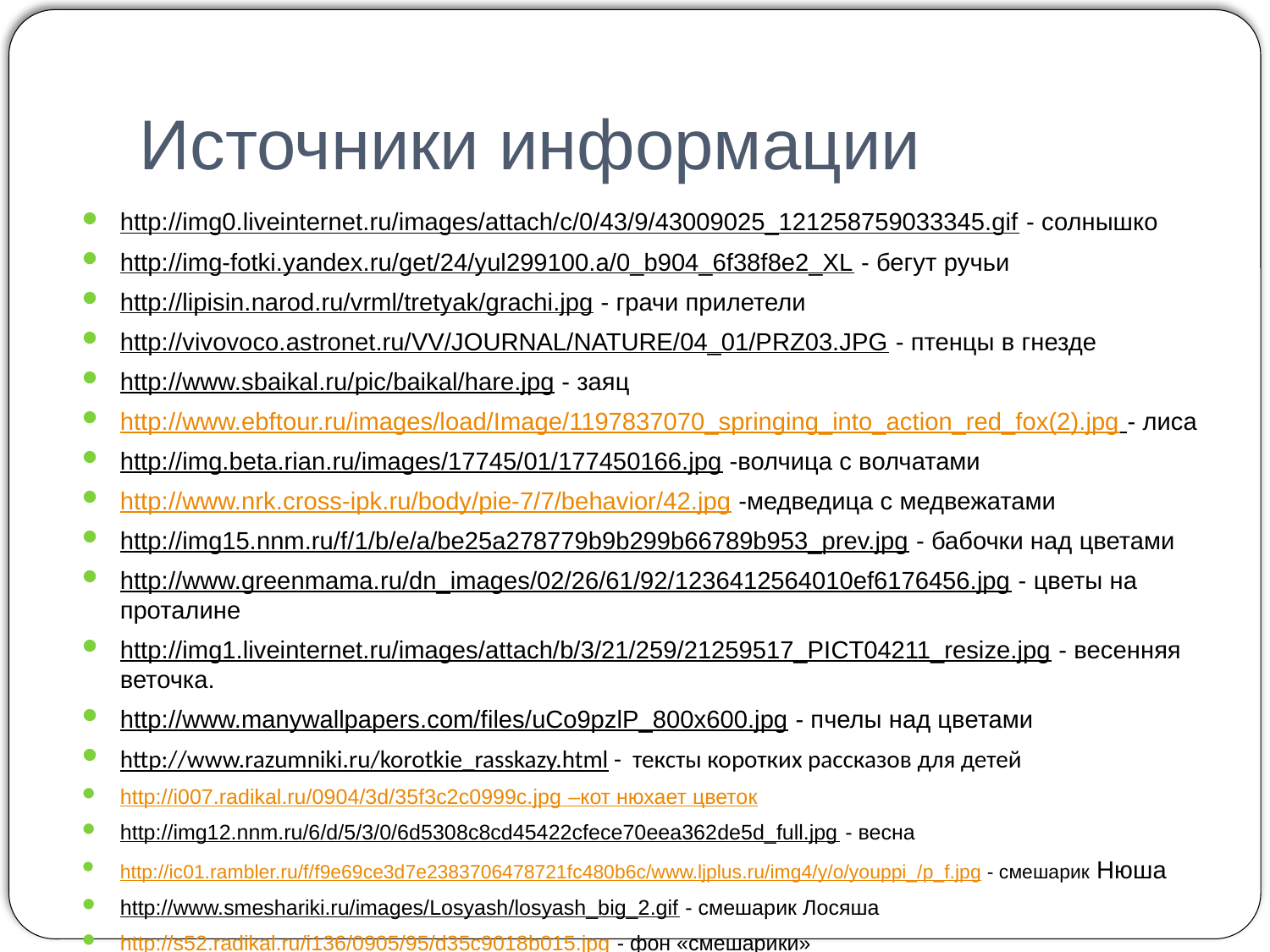

# Источники информации
http://img0.liveinternet.ru/images/attach/c/0/43/9/43009025_121258759033345.gif - солнышко
http://img-fotki.yandex.ru/get/24/yul299100.a/0_b904_6f38f8e2_XL - бегут ручьи
http://lipisin.narod.ru/vrml/tretyak/grachi.jpg - грачи прилетели
http://vivovoco.astronet.ru/VV/JOURNAL/NATURE/04_01/PRZ03.JPG - птенцы в гнезде
http://www.sbaikal.ru/pic/baikal/hare.jpg - заяц
http://www.ebftour.ru/images/load/Image/1197837070_springing_into_action_red_fox(2).jpg - лиса
http://img.beta.rian.ru/images/17745/01/177450166.jpg -волчица с волчатами
http://www.nrk.cross-ipk.ru/body/pie-7/7/behavior/42.jpg -медведица с медвежатами
http://img15.nnm.ru/f/1/b/e/a/be25a278779b9b299b66789b953_prev.jpg - бабочки над цветами
http://www.greenmama.ru/dn_images/02/26/61/92/1236412564010ef6176456.jpg - цветы на проталине
http://img1.liveinternet.ru/images/attach/b/3/21/259/21259517_PICT04211_resize.jpg - весенняя веточка.
http://www.manywallpapers.com/files/uCo9pzlP_800x600.jpg - пчелы над цветами
http://www.razumniki.ru/korotkie_rasskazy.html -  тексты коротких рассказов для детей
http://i007.radikal.ru/0904/3d/35f3c2c0999c.jpg –кот нюхает цветок
http://img12.nnm.ru/6/d/5/3/0/6d5308c8cd45422cfece70eea362de5d_full.jpg - весна
http://ic01.rambler.ru/f/f9e69ce3d7e2383706478721fc480b6c/www.ljplus.ru/img4/y/o/youppi_/p_f.jpg - смешарик Нюша
http://www.smeshariki.ru/images/Losyash/losyash_big_2.gif - смешарик Лосяша
http://s52.radikal.ru/i136/0905/95/d35c9018b015.jpg - фон «смешарики»